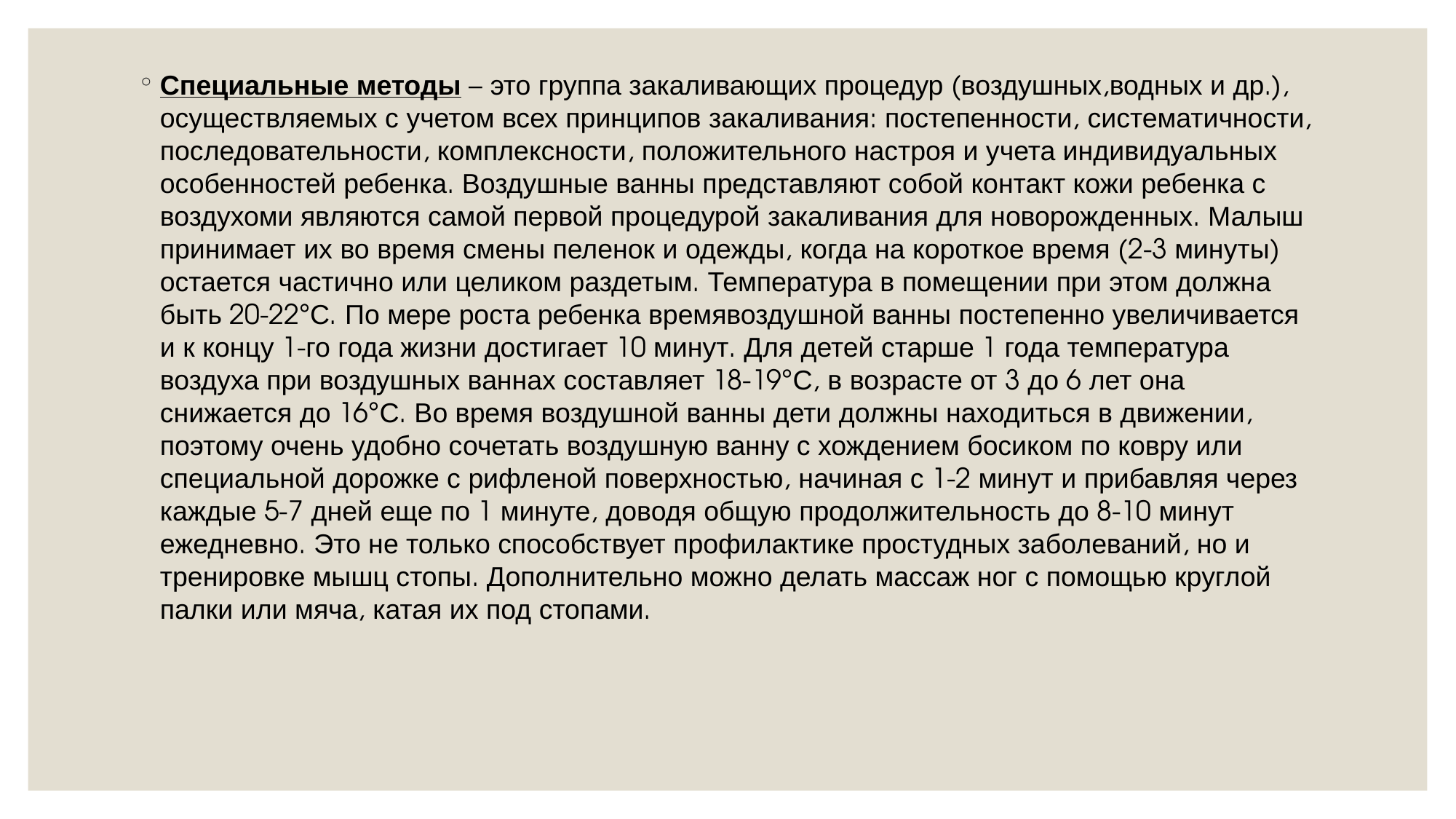

Специальные методы – это группа закаливающих процедур (воздушных,водных и др.), осуществляемых с учетом всех принципов закаливания: постепенности, систематичности, последовательности, комплексности, положительного настроя и учета индивидуальных особенностей ребенка. Воздушные ванны представляют собой контакт кожи ребенка с воздухоми являются самой первой процедурой закаливания для новорожденных. Малыш принимает их во время смены пеленок и одежды, когда на короткое время (2-3 минуты) остается частично или целиком раздетым. Температура в помещении при этом должна быть 20-22°С. По мере роста ребенка времявоздушной ванны постепенно увеличивается и к концу 1-го года жизни достигает 10 минут. Для детей старше 1 года температура воздуха при воздушных ваннах составляет 18-19°С, в возрасте от 3 до 6 лет она снижается до 16°С. Во время воздушной ванны дети должны находиться в движении, поэтому очень удобно сочетать воздушную ванну с хождением босиком по ковру или специальной дорожке с рифленой поверхностью, начиная с 1-2 минут и прибавляя через каждые 5-7 дней еще по 1 минуте, доводя общую продолжительность до 8-10 минут ежедневно. Это не только способствует профилактике простудных заболеваний, но и тренировке мышц стопы. Дополнительно можно делать массаж ног с помощью круглой палки или мяча, катая их под стопами.